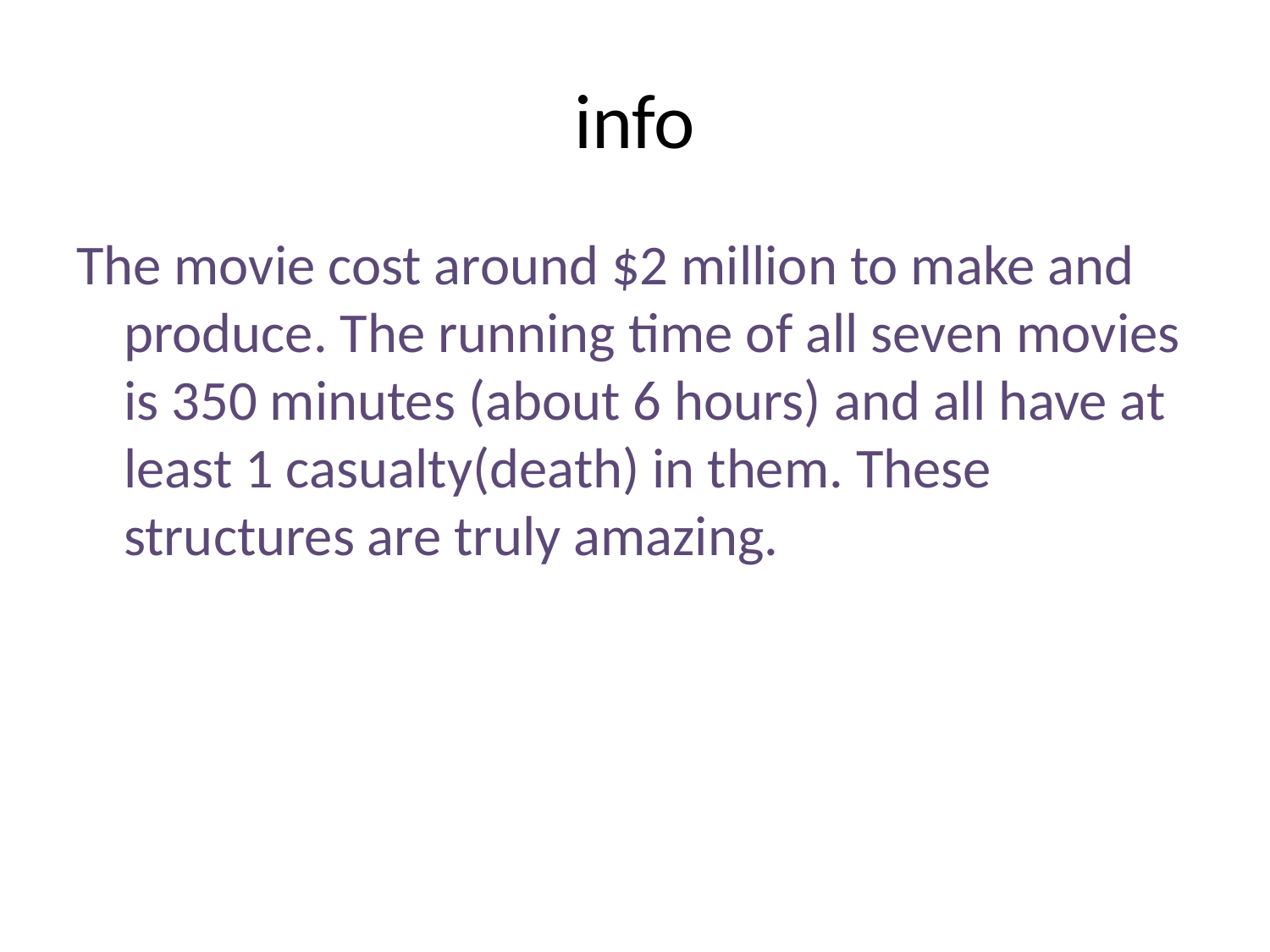

# info
The movie cost around $2 million to make and produce. The running time of all seven movies is 350 minutes (about 6 hours) and all have at least 1 casualty(death) in them. These structures are truly amazing.